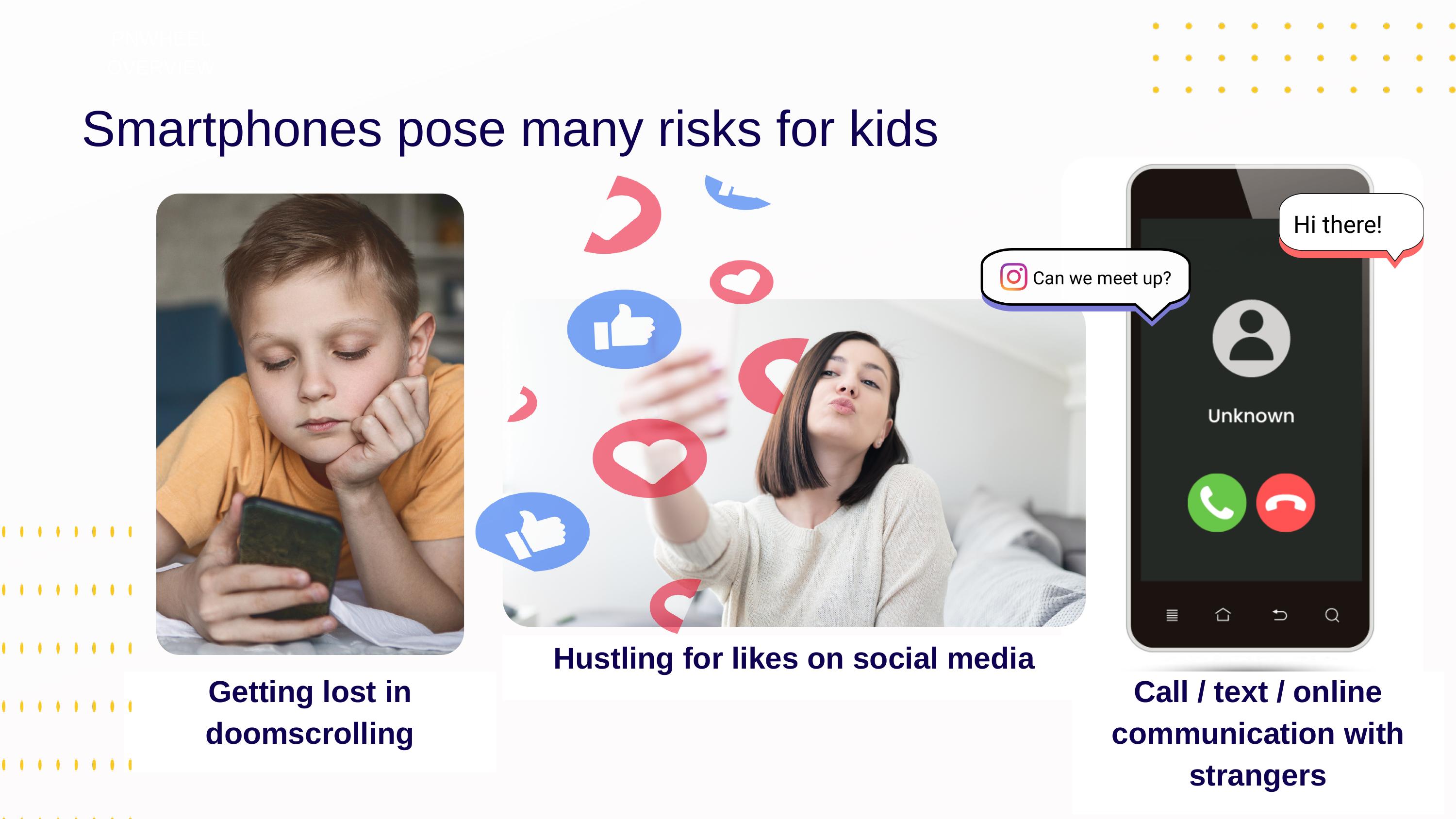

PNWHEEL OVERVIEW
Smartphones pose many risks for kids

Hi there!

Can we meet up?

Hustling for likes on social media

Getting lost in doomscrolling

Call / text / online
communication with strangers